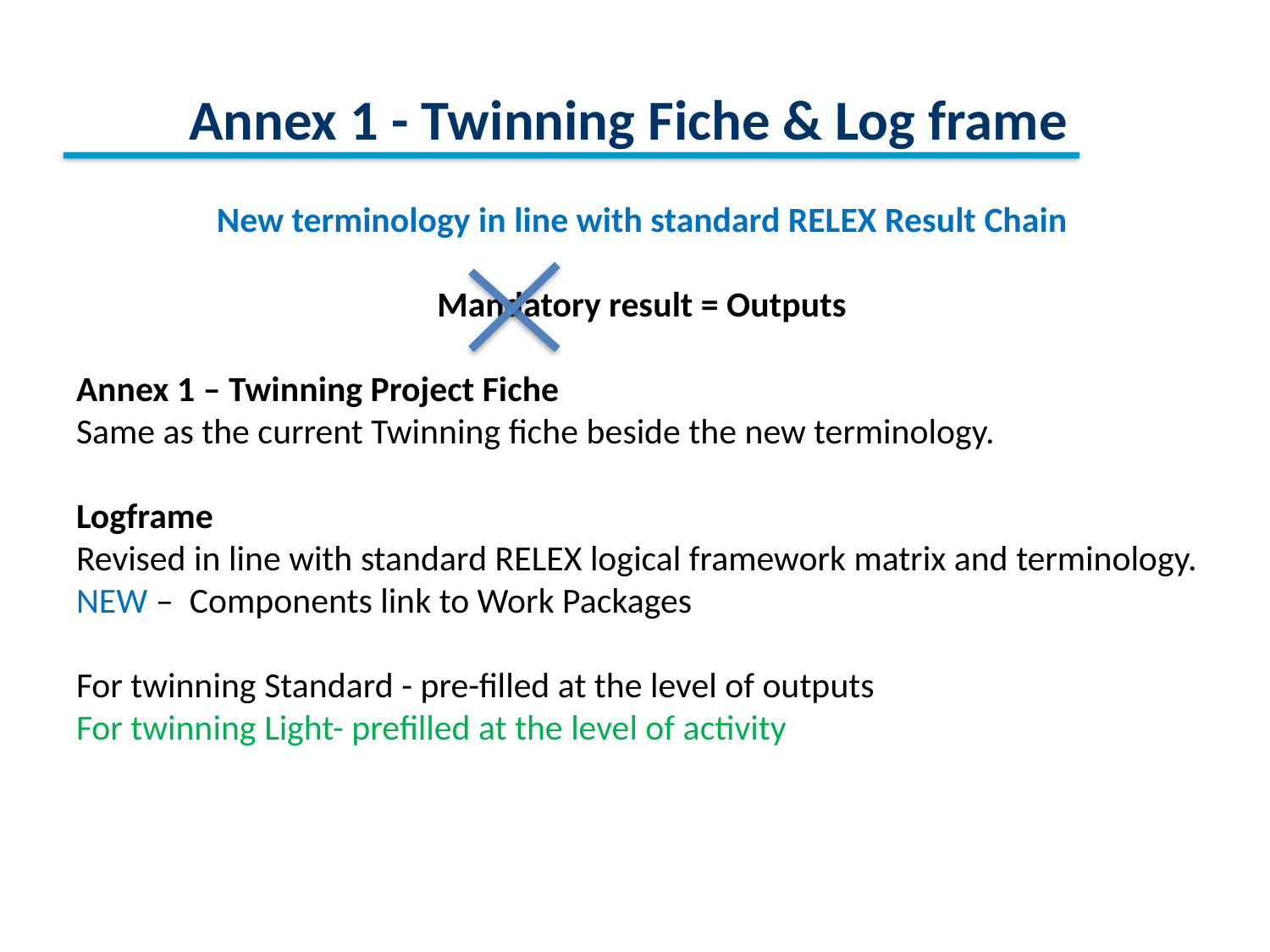

# Annex 1 - Twinning Fiche & Log frame

New terminology in line with standard RELEX Result Chain

Mandatory result = Outputs

Annex 1 – Twinning Project Fiche
Same as the current Twinning fiche beside the new terminology.

Logframe
Revised in line with standard RELEX logical framework matrix and terminology.
NEW –  Components link to Work Packages

For twinning Standard - pre-filled at the level of outputs
For twinning Light- prefilled at the level of activity